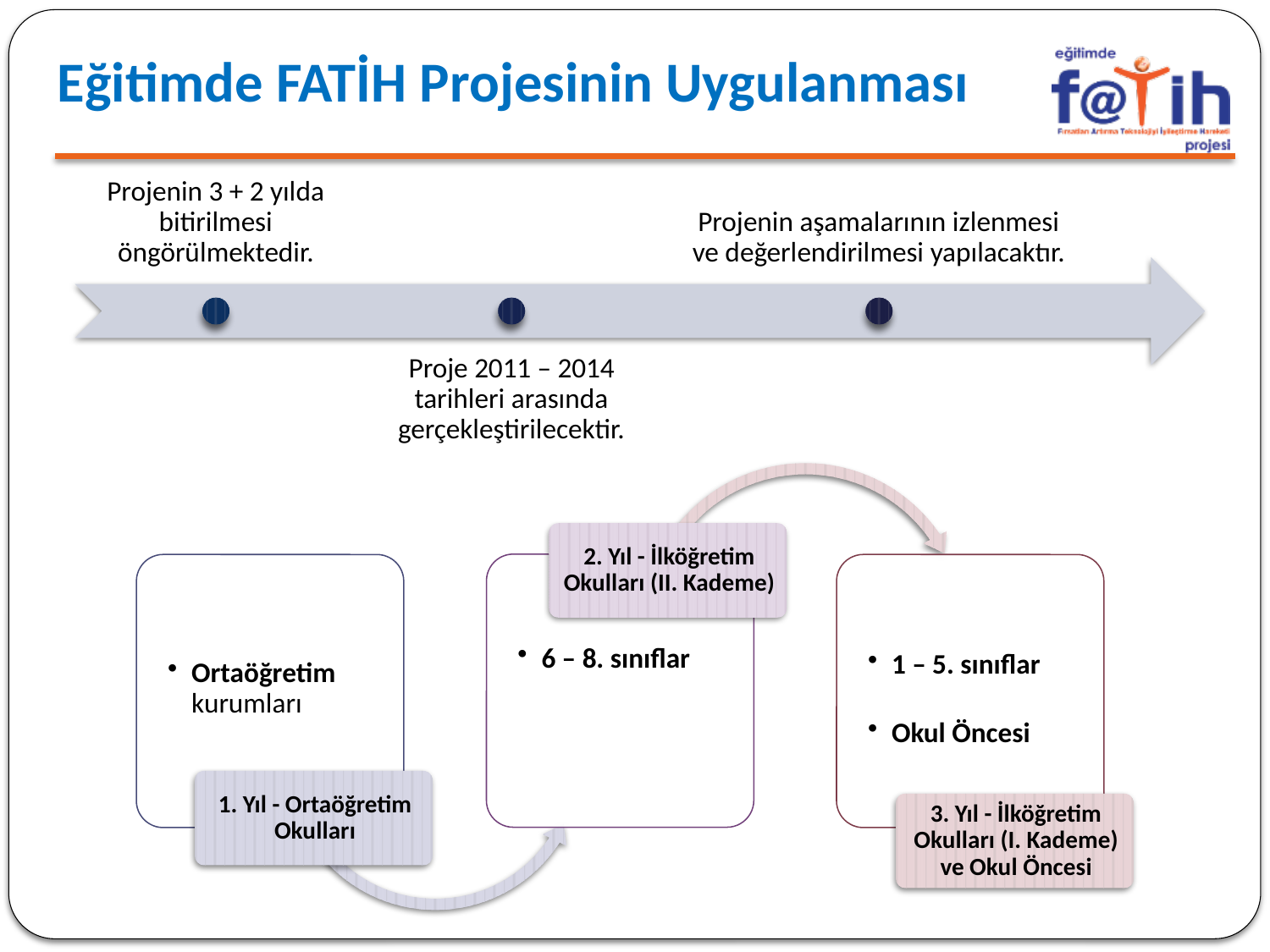

Eğitimde FATİH Projesinin Uygulanması
Projenin 3 + 2 yılda bitirilmesi öngörülmektedir.
Proje 2011 – 2014 tarihleri arasında gerçekleştirilecektir.
Projenin aşamalarının izlenmesi ve değerlendirilmesi yapılacaktır.

Ortaöğretim kurumları
1. Yıl - Ortaöğretim Okulları
6 – 8. sınıflar
2. Yıl - İlköğretim Okulları (II. Kademe)

1 – 5. sınıflar

Okul Öncesi
3. Yıl - İlköğretim Okulları (I. Kademe) ve Okul Öncesi